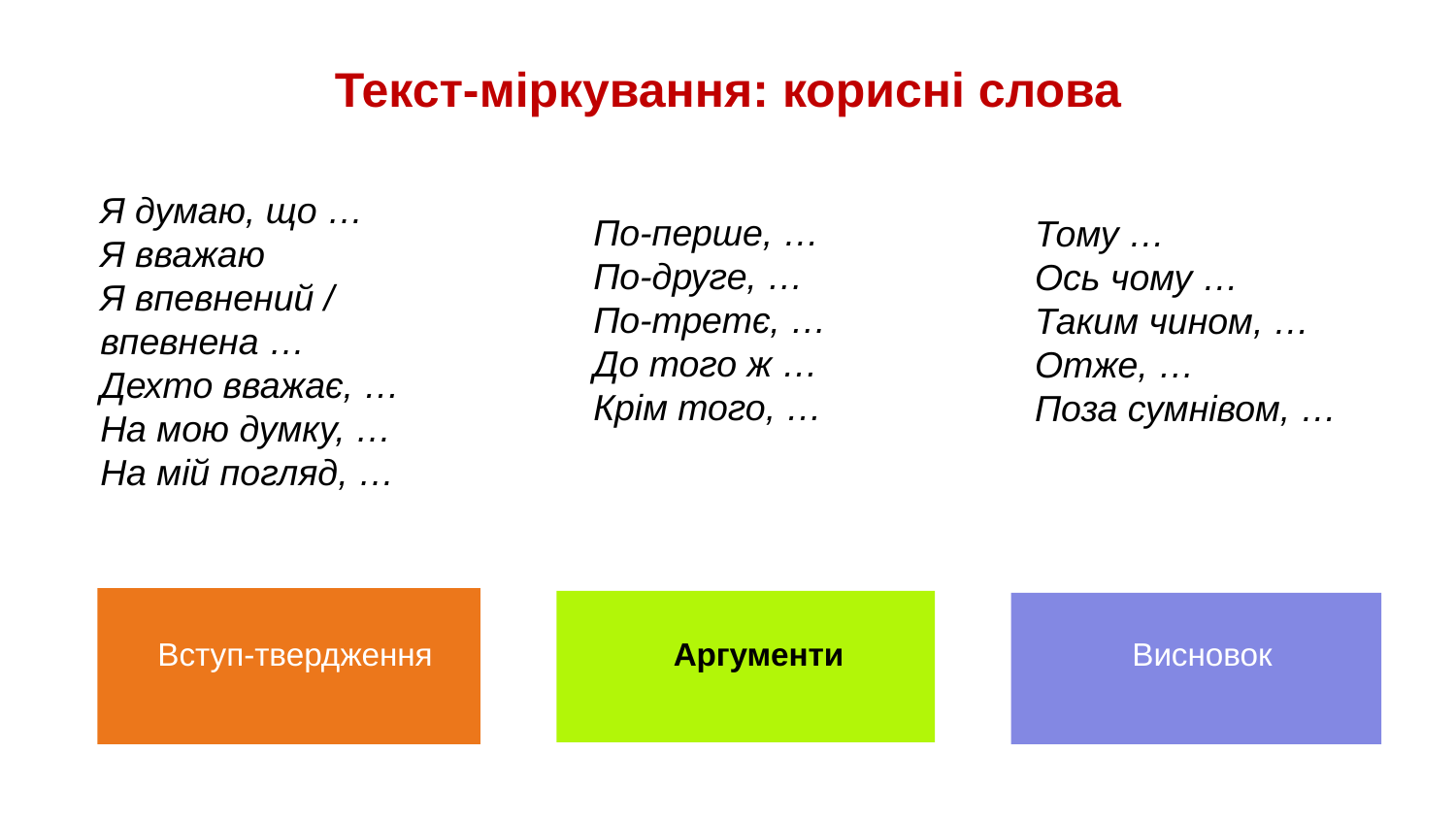

Текст-міркування: корисні слова

Я думаю, що …
Я вважаю
Я впевнений /
впевнена …
Дехто вважає, …
На мою думку, …
На мій погляд, …
По-перше, …
По-друге, …
По-третє, …
До того ж …
Крім того, …
Тому …
Ось чому …
Таким чином, …
Отже, …
Поза сумнівом, …
Висновок
Вступ-твердження
Аргументи